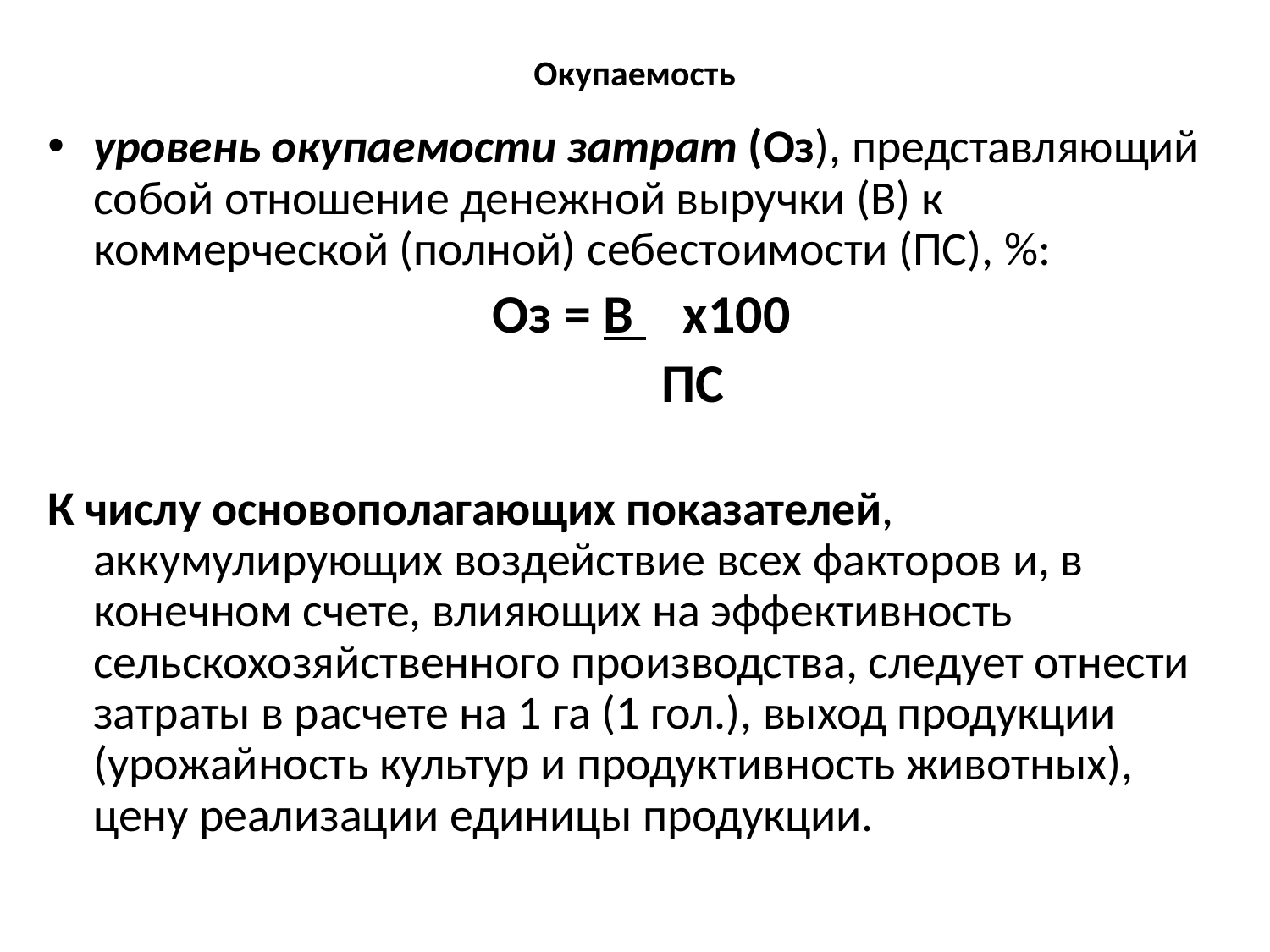

# Окупаемость
уровень окупаемости затрат (Оз), представляющий собой отношение денежной выручки (В) к коммерческой (полной) себестоимости (ПС), %:
                                          Оз = В    х100
                                                  ПС

К числу основополагающих показателей, аккумулирующих воздействие всех факторов и, в конечном счете, влияющих на эффективность сельскохозяйственного производства, следует отнести затраты в расчете на 1 га (1 гол.), выход продукции (урожайность культур и продуктивность животных), цену реализации единицы продукции.